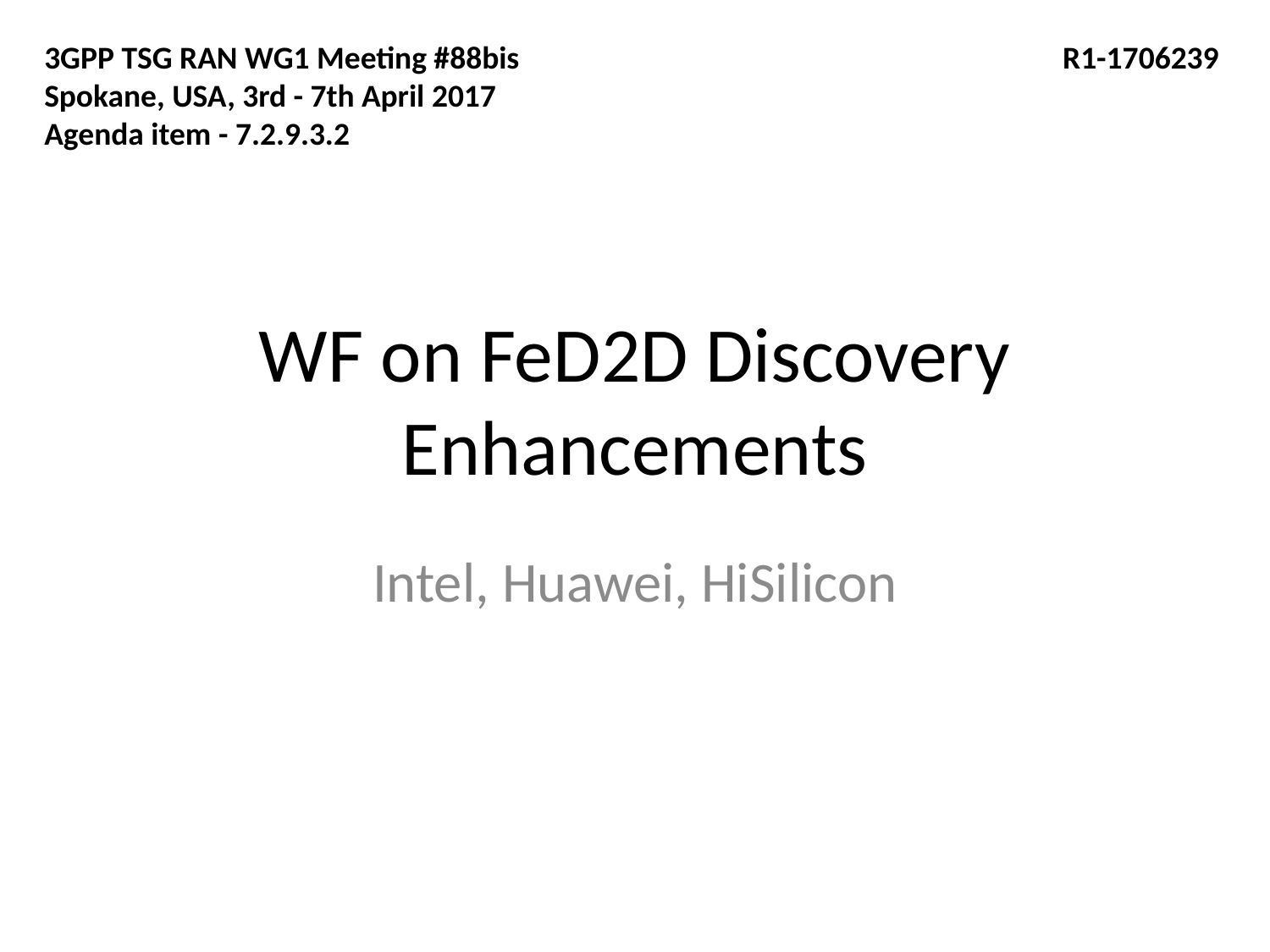

3GPP TSG RAN WG1 Meeting #88bis				                  R1-1706239
Spokane, USA, 3rd - 7th April 2017
Agenda item - 7.2.9.3.2
# WF on FeD2D Discovery Enhancements
Intel, Huawei, HiSilicon